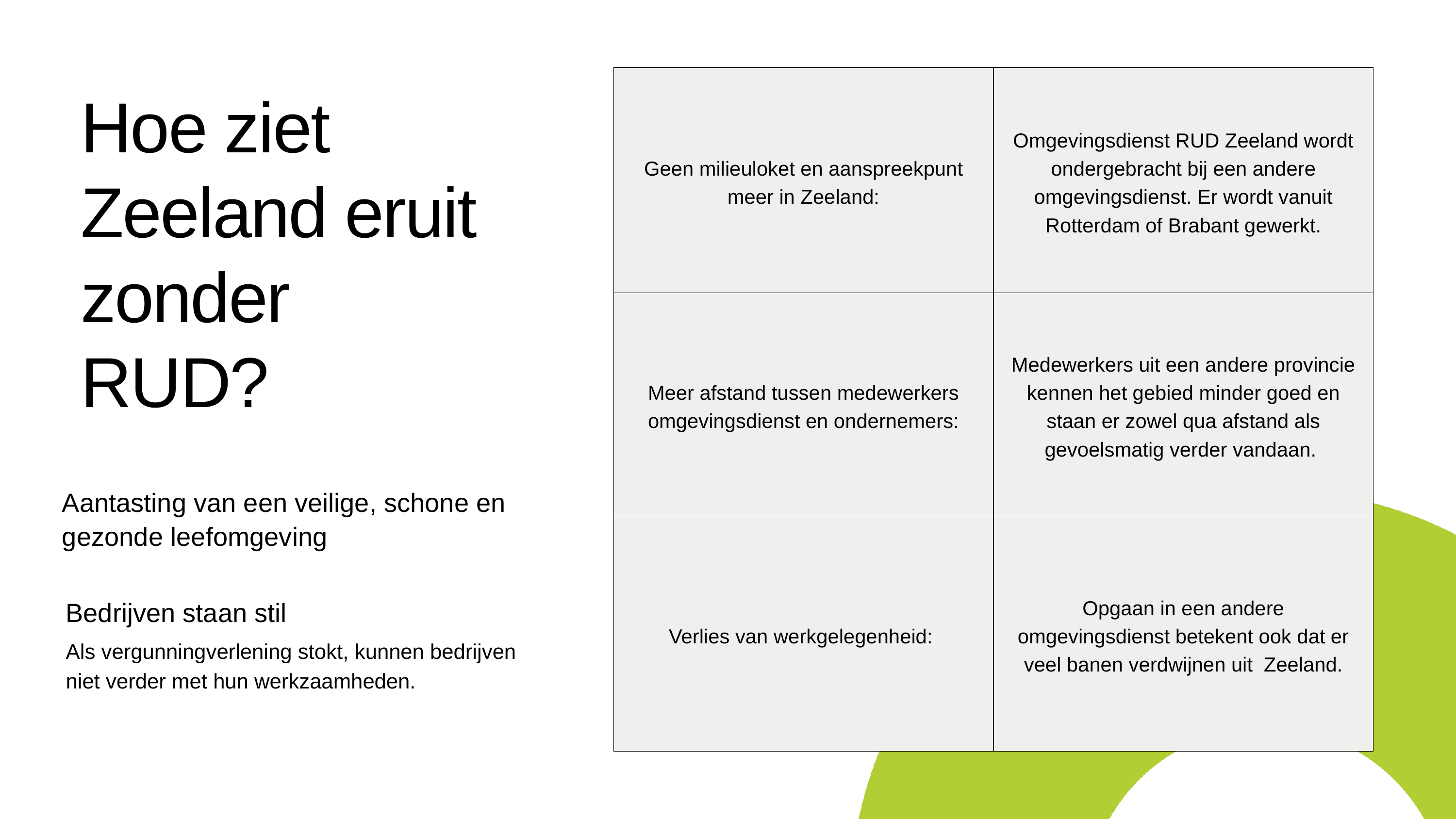

| Geen milieuloket en aanspreekpunt meer in Zeeland: | Omgevingsdienst RUD Zeeland wordt ondergebracht bij een andere omgevingsdienst. Er wordt vanuit Rotterdam of Brabant gewerkt. |
| --- | --- |
| Meer afstand tussen medewerkers omgevingsdienst en ondernemers: | Medewerkers uit een andere provincie kennen het gebied minder goed en staan er zowel qua afstand als gevoelsmatig verder vandaan. |
| Verlies van werkgelegenheid: | Opgaan in een andere omgevingsdienst betekent ook dat er veel banen verdwijnen uit Zeeland. |
Hoe ziet Zeeland eruit zonder RUD?
Aantasting van een veilige, schone en gezonde leefomgeving

Bedrijven staan stil
Als vergunningverlening stokt, kunnen bedrijven niet verder met hun werkzaamheden.